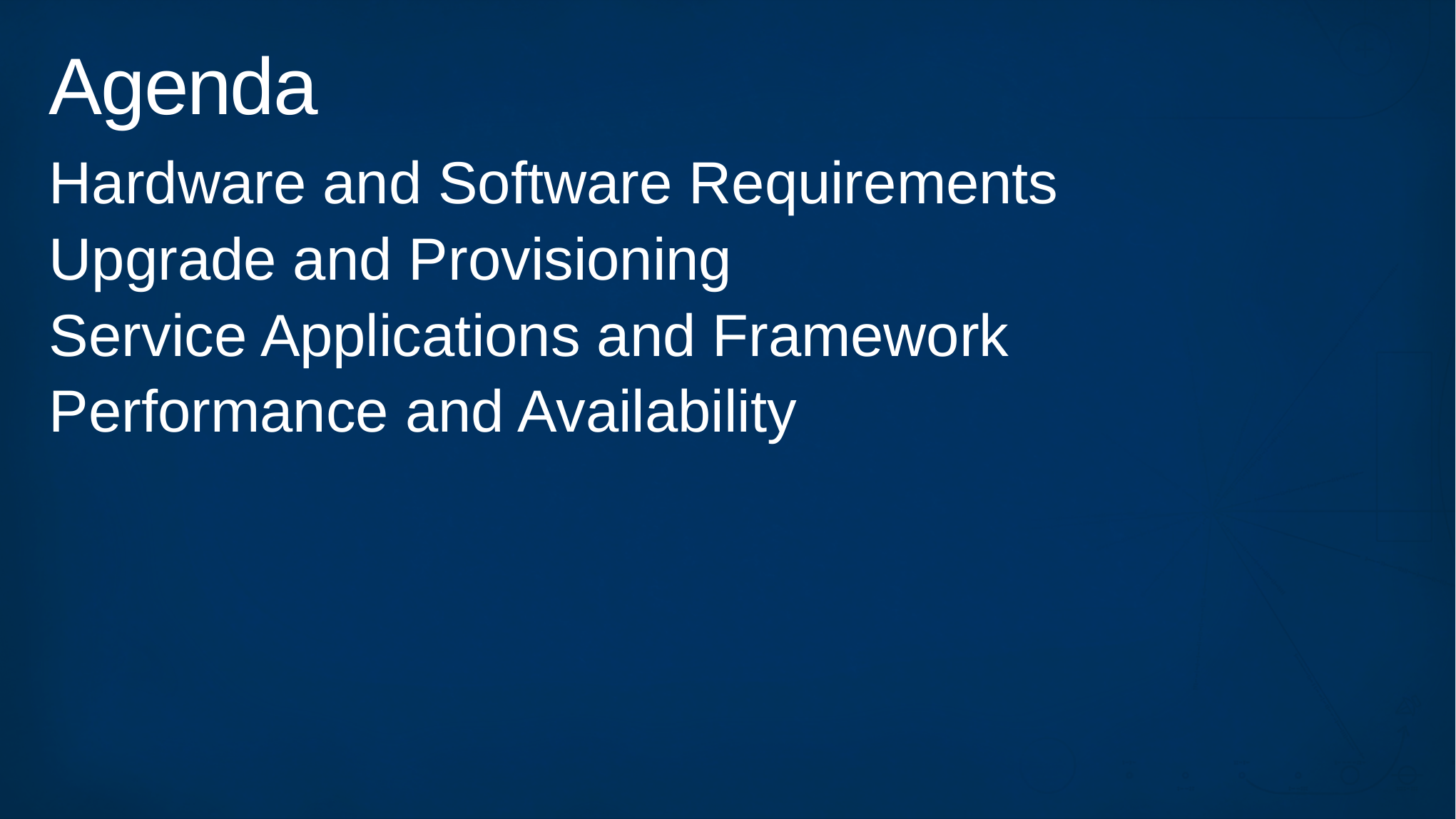

# Agenda
Hardware and Software Requirements
Upgrade and Provisioning
Service Applications and Framework
Performance and Availability